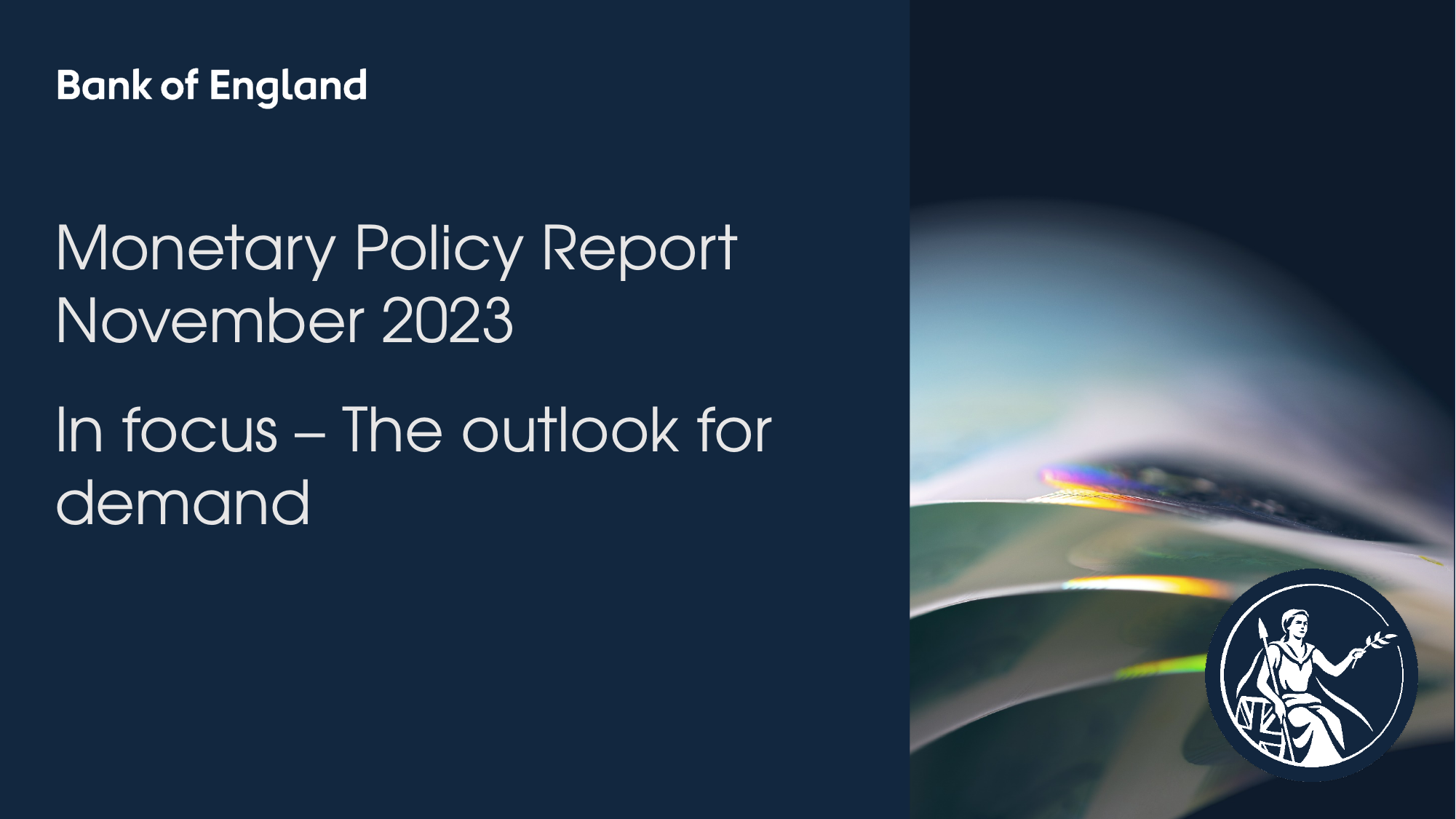

Monetary Policy Report
November 2023
In focus – The outlook for demand